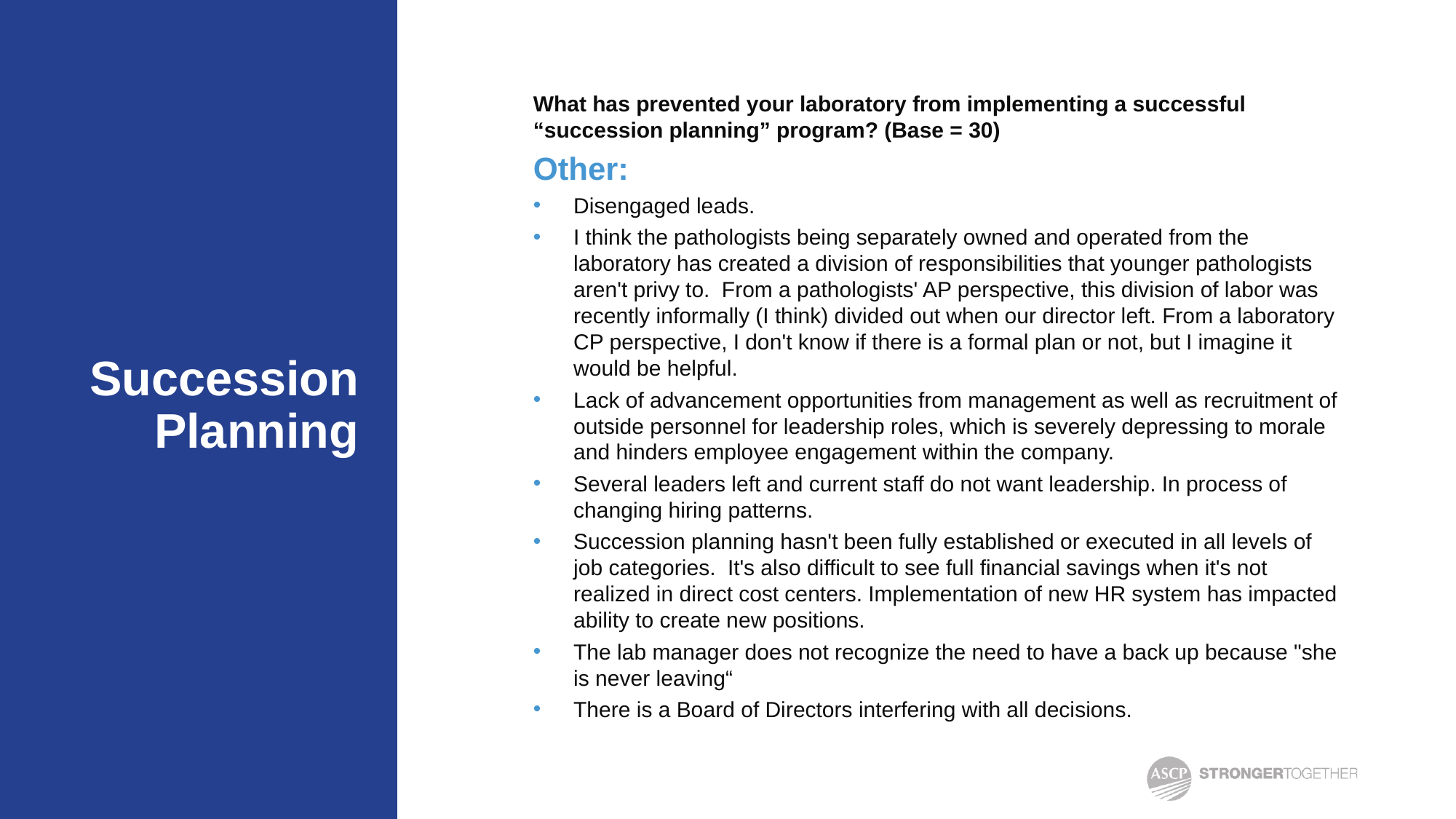

What has prevented your laboratory from implementing a successful “succession planning” program? (Base = 30)
Other:
Disengaged leads.
I think the pathologists being separately owned and operated from the laboratory has created a division of responsibilities that younger pathologists aren't privy to.  From a pathologists' AP perspective, this division of labor was recently informally (I think) divided out when our director left. From a laboratory CP perspective, I don't know if there is a formal plan or not, but I imagine it would be helpful.
Lack of advancement opportunities from management as well as recruitment of outside personnel for leadership roles, which is severely depressing to morale and hinders employee engagement within the company.
Several leaders left and current staff do not want leadership. In process of changing hiring patterns.
Succession planning hasn't been fully established or executed in all levels of job categories.  It's also difficult to see full financial savings when it's not realized in direct cost centers. Implementation of new HR system has impacted ability to create new positions.
The lab manager does not recognize the need to have a back up because "she is never leaving“
There is a Board of Directors interfering with all decisions.
# Succession Planning